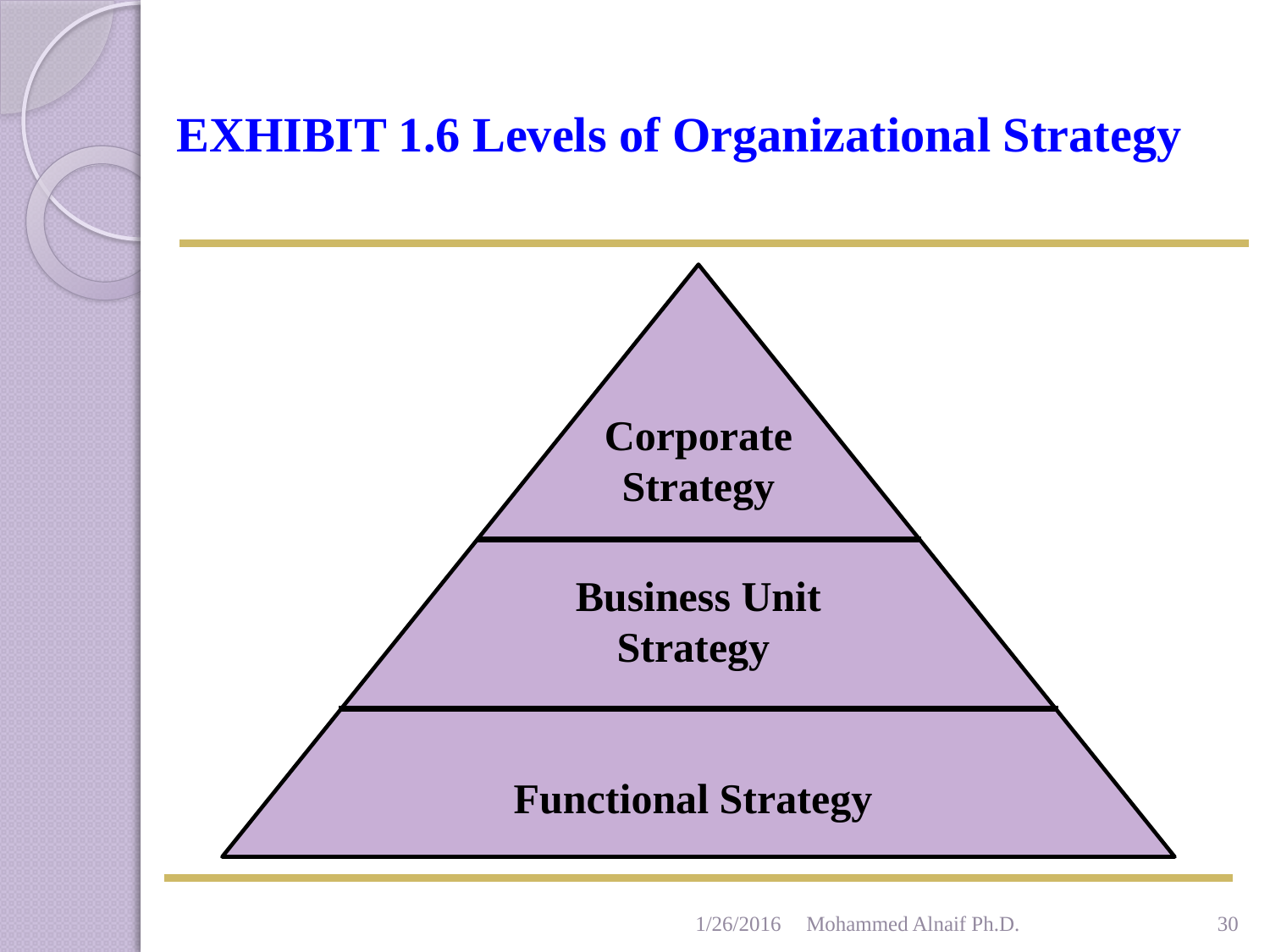

# EXHIBIT 1.6 Levels of Organizational Strategy

Corporate Strategy
Business Unit Strategy
Functional Strategy
1/26/2016
Mohammed Alnaif Ph.D.
30